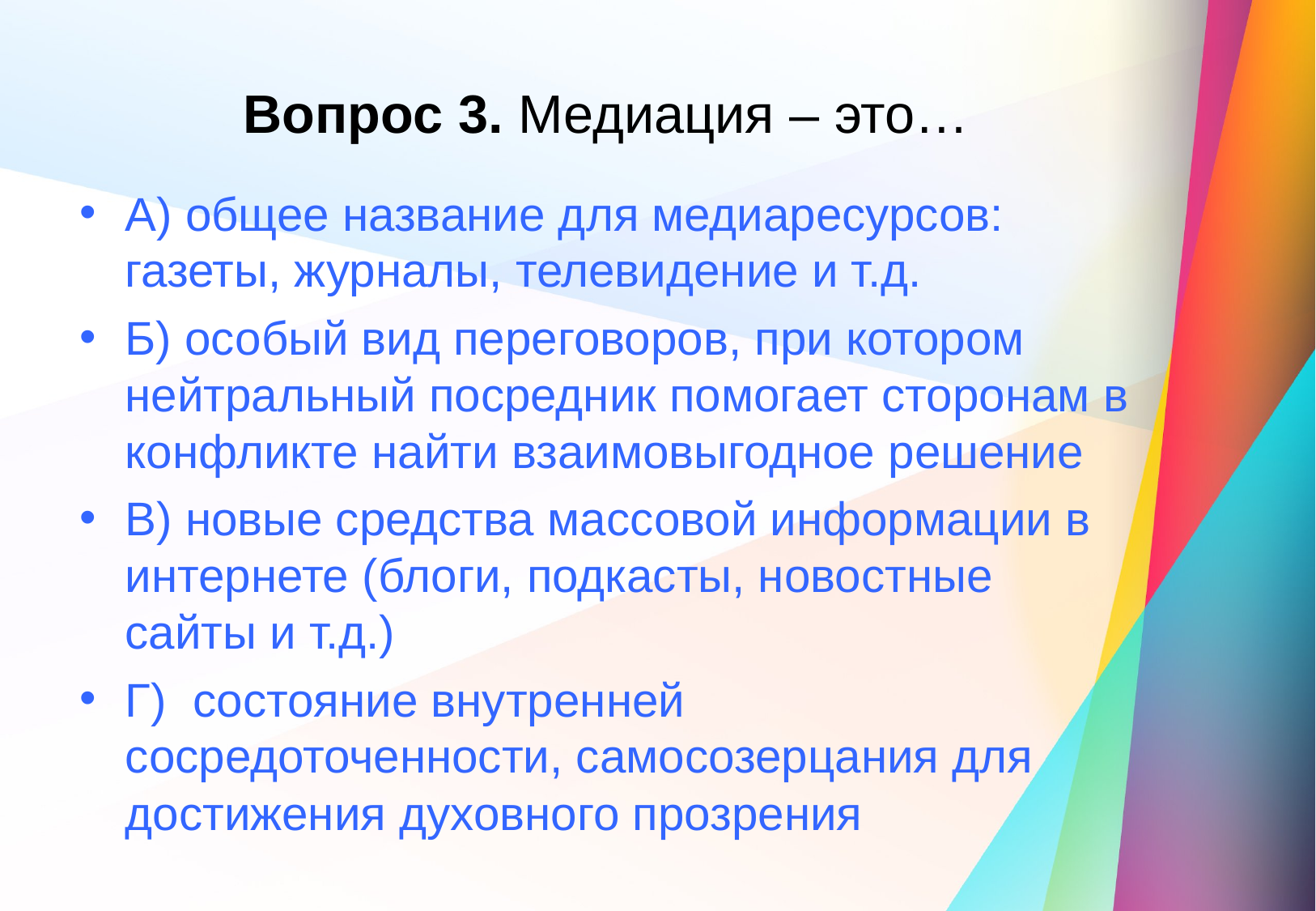

Вопрос 3. Медиация – это…

А) общее название для медиаресурсов: газеты, журналы, телевидение и т.д.
Б) особый вид переговоров, при котором нейтральный посредник помогает сторонам в конфликте найти взаимовыгодное решение
В) новые средства массовой информации в интернете (блоги, подкасты, новостные сайты и т.д.)
Г)  состояние внутренней сосредоточенности, самосозерцания для достижения духовного прозрения